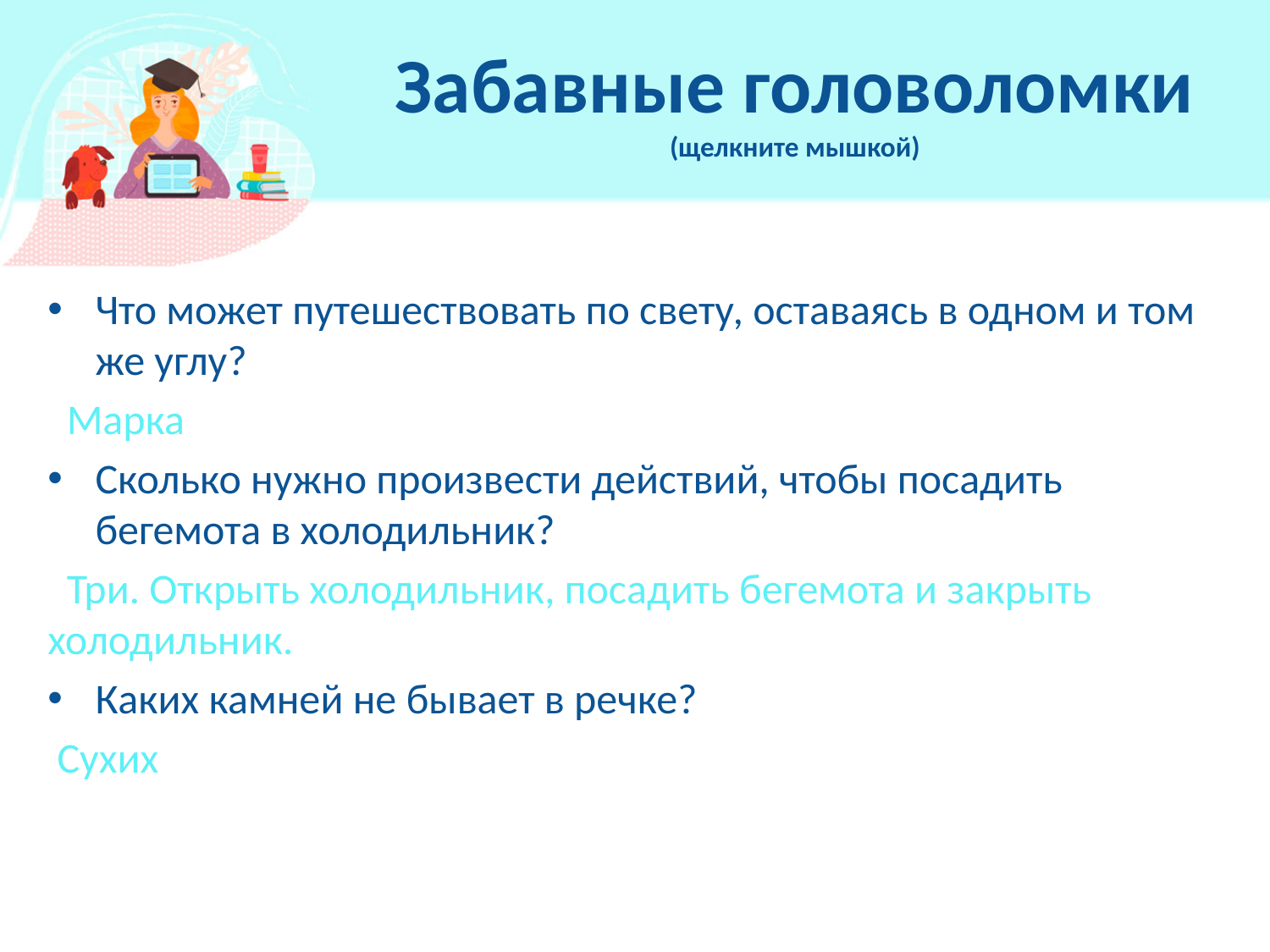

# Забавные головоломки (щелкните мышкой)
Что может путешествовать по свету, оставаясь в одном и том же углу?
  Марка
Сколько нужно произвести действий, чтобы посадить бегемота в холодильник?
  Три. Открыть холодильник, посадить бегемота и закрыть холодильник.
Каких камней не бывает в речке?
 Сухих